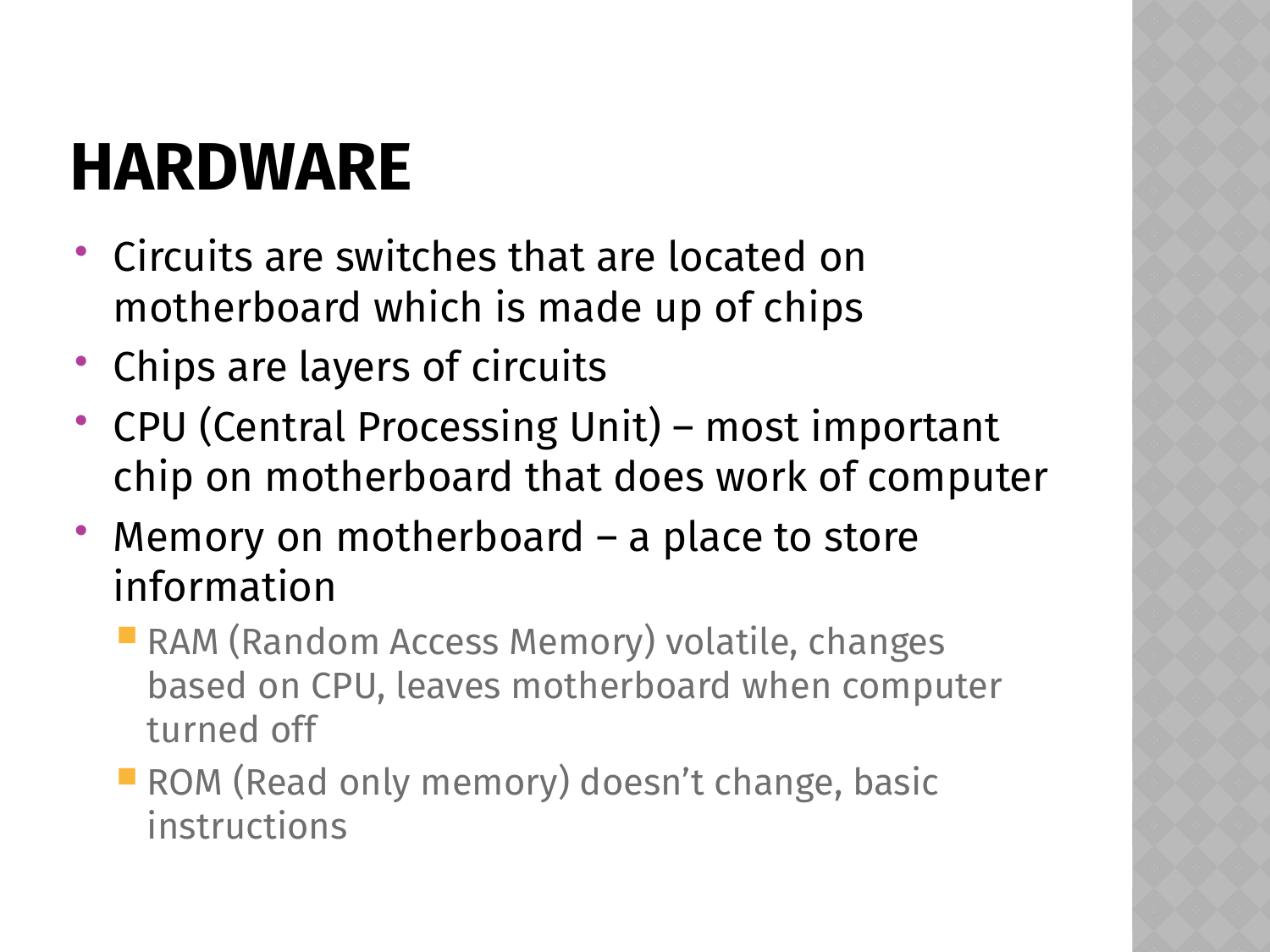

# Hardware
Circuits are switches that are located on motherboard which is made up of chips
Chips are layers of circuits
CPU (Central Processing Unit) – most important chip on motherboard that does work of computer
Memory on motherboard – a place to store information
RAM (Random Access Memory) volatile, changes based on CPU, leaves motherboard when computer turned off
ROM (Read only memory) doesn’t change, basic instructions